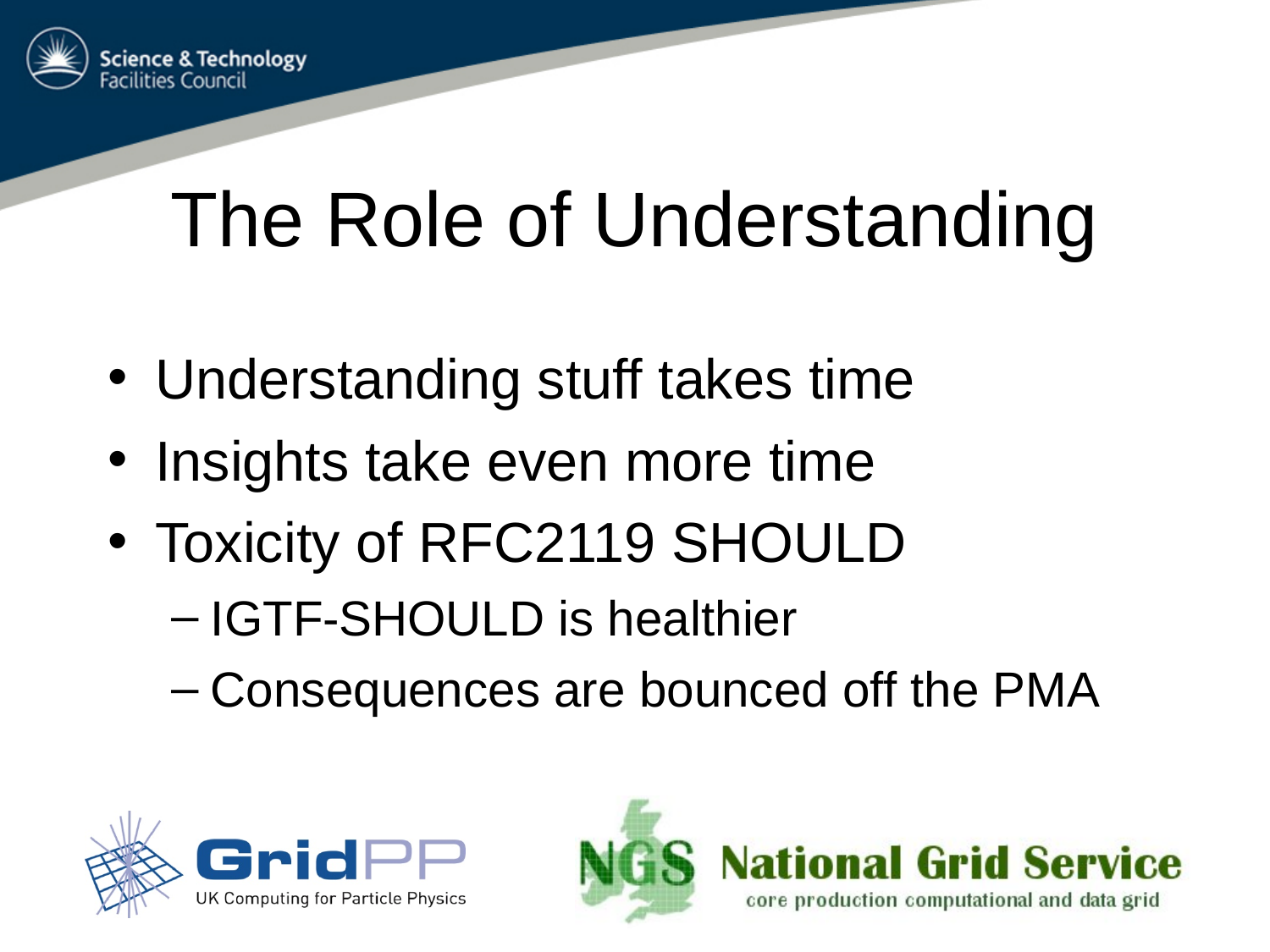

# The Role of Understanding
Understanding stuff takes time
Insights take even more time
Toxicity of RFC2119 SHOULD
IGTF-SHOULD is healthier
Consequences are bounced off the PMA